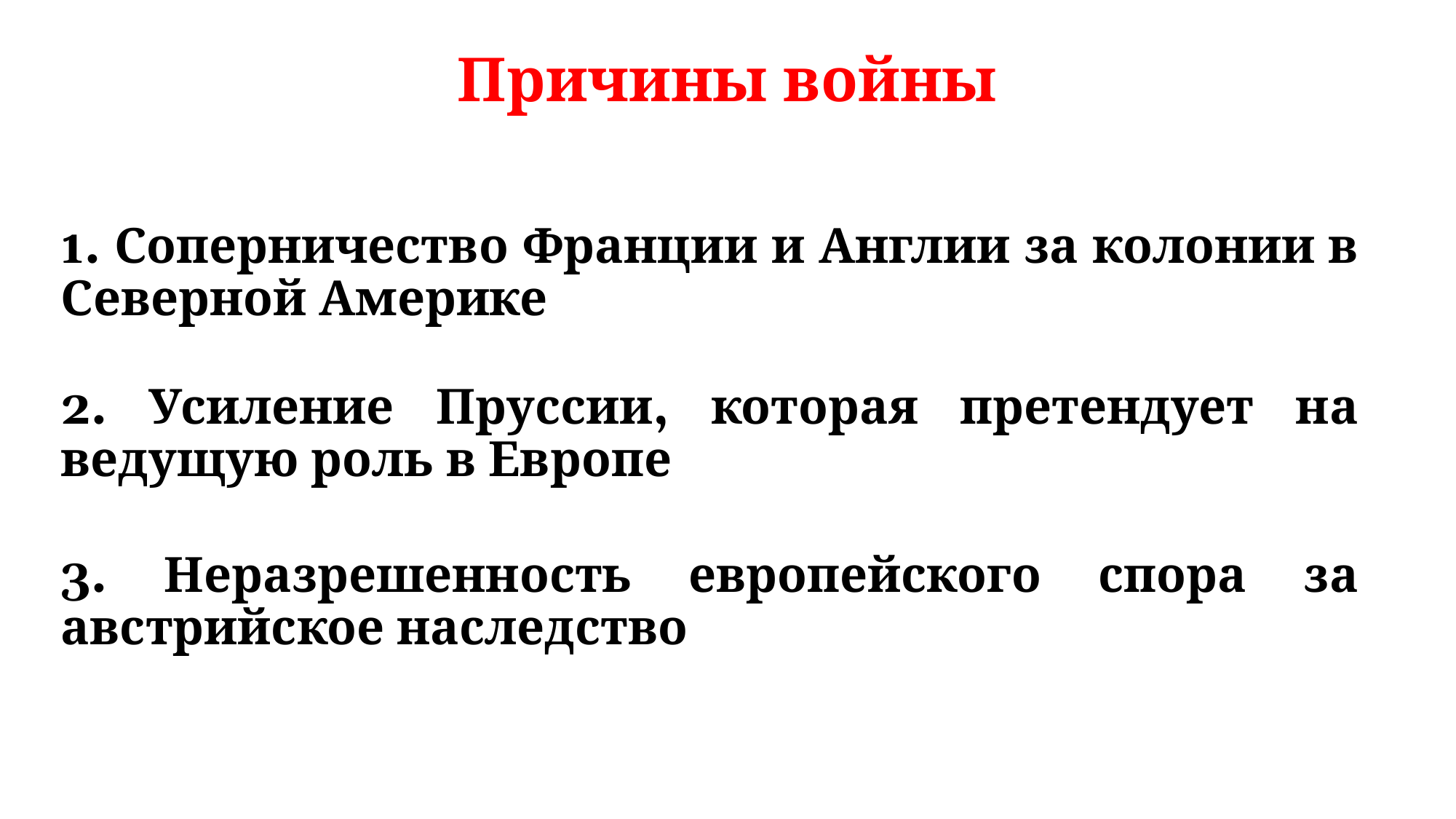

# Причины войны
1. Соперничество Франции и Англии за колонии в Северной Америке
2. Усиление Пруссии, которая претендует на ведущую роль в Европе
3. Неразрешенность европейского спора за австрийское наследство